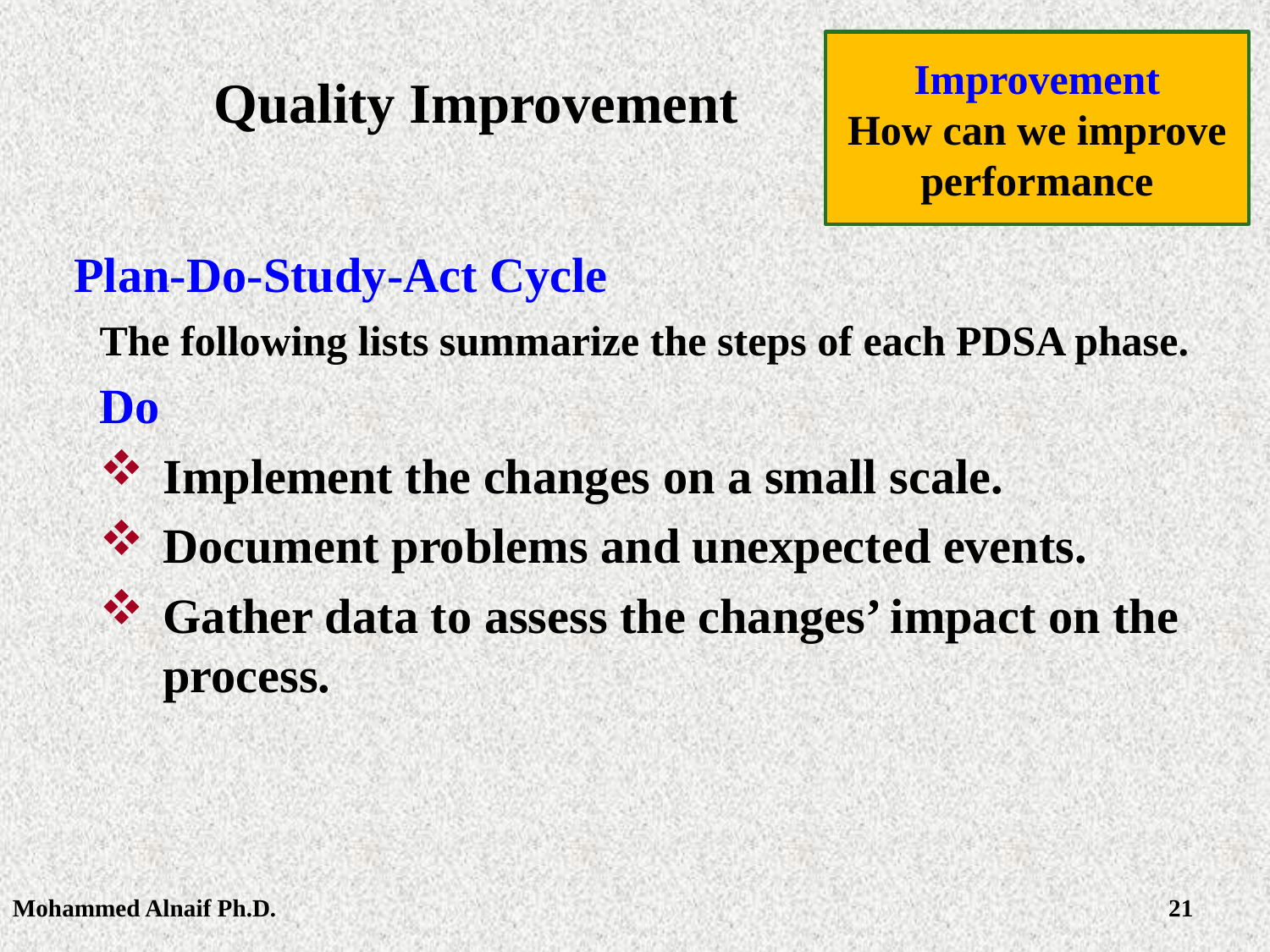

Improvement
How can we improve performance
# Quality Improvement
Plan-Do-Study-Act Cycle
The following lists summarize the steps of each PDSA phase.
Do
Implement the changes on a small scale.
Document problems and unexpected events.
Gather data to assess the changes’ impact on the process.

Mohammed Alnaif Ph.D.
2/28/2016
21